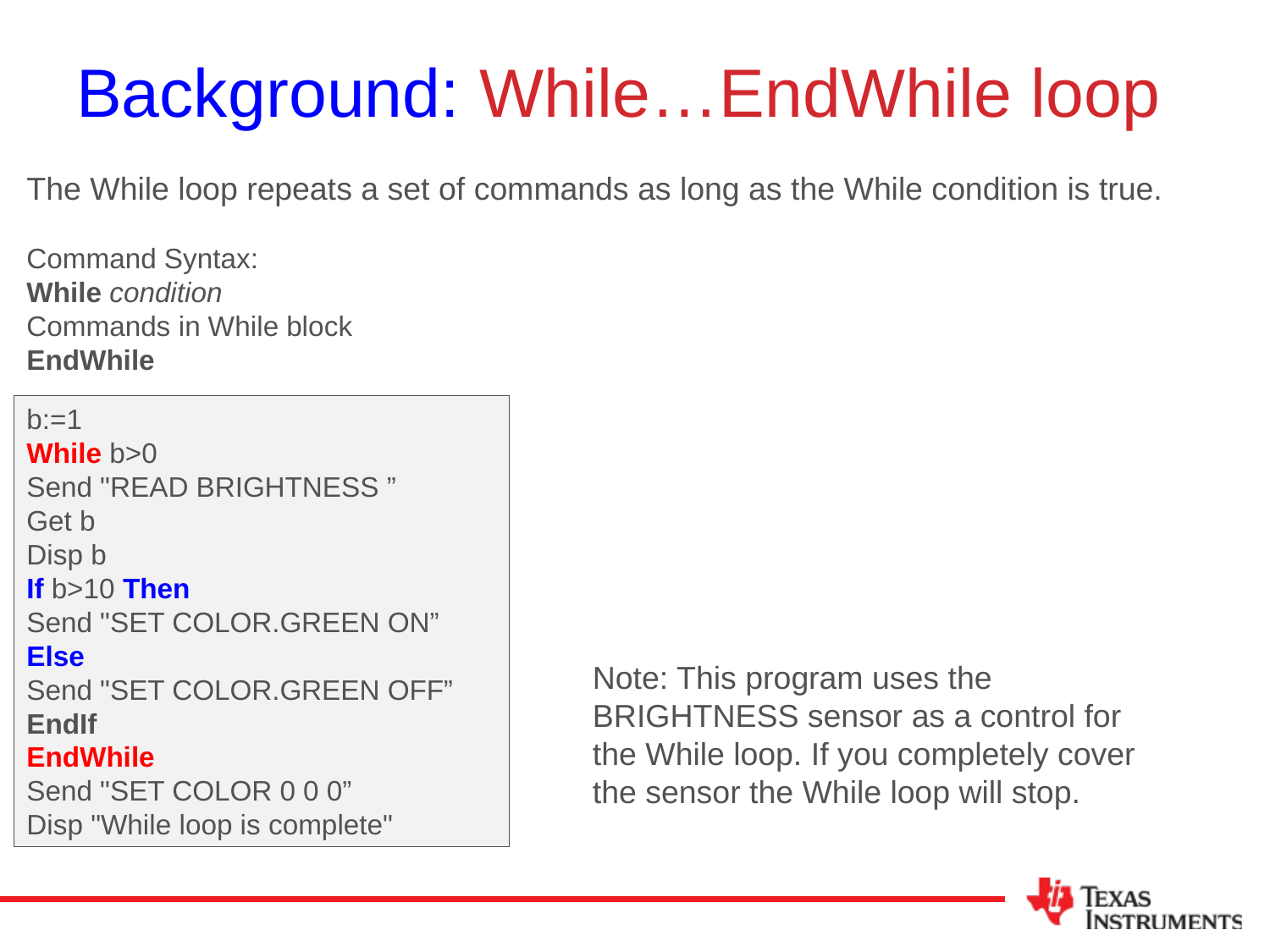

# Background: While…EndWhile loop
The While loop repeats a set of commands as long as the While condition is true.

Command Syntax:
While condition
Commands in While block
EndWhile

b:=1
While b>0
Send "READ BRIGHTNESS ”
Get b
Disp b
If b>10 Then
Send "SET COLOR.GREEN ON”
Else
Send "SET COLOR.GREEN OFF”
EndIf
EndWhile
Send "SET COLOR 0 0 0”
Disp "While loop is complete"
Note: This program uses the BRIGHTNESS sensor as a control for the While loop. If you completely cover the sensor the While loop will stop.